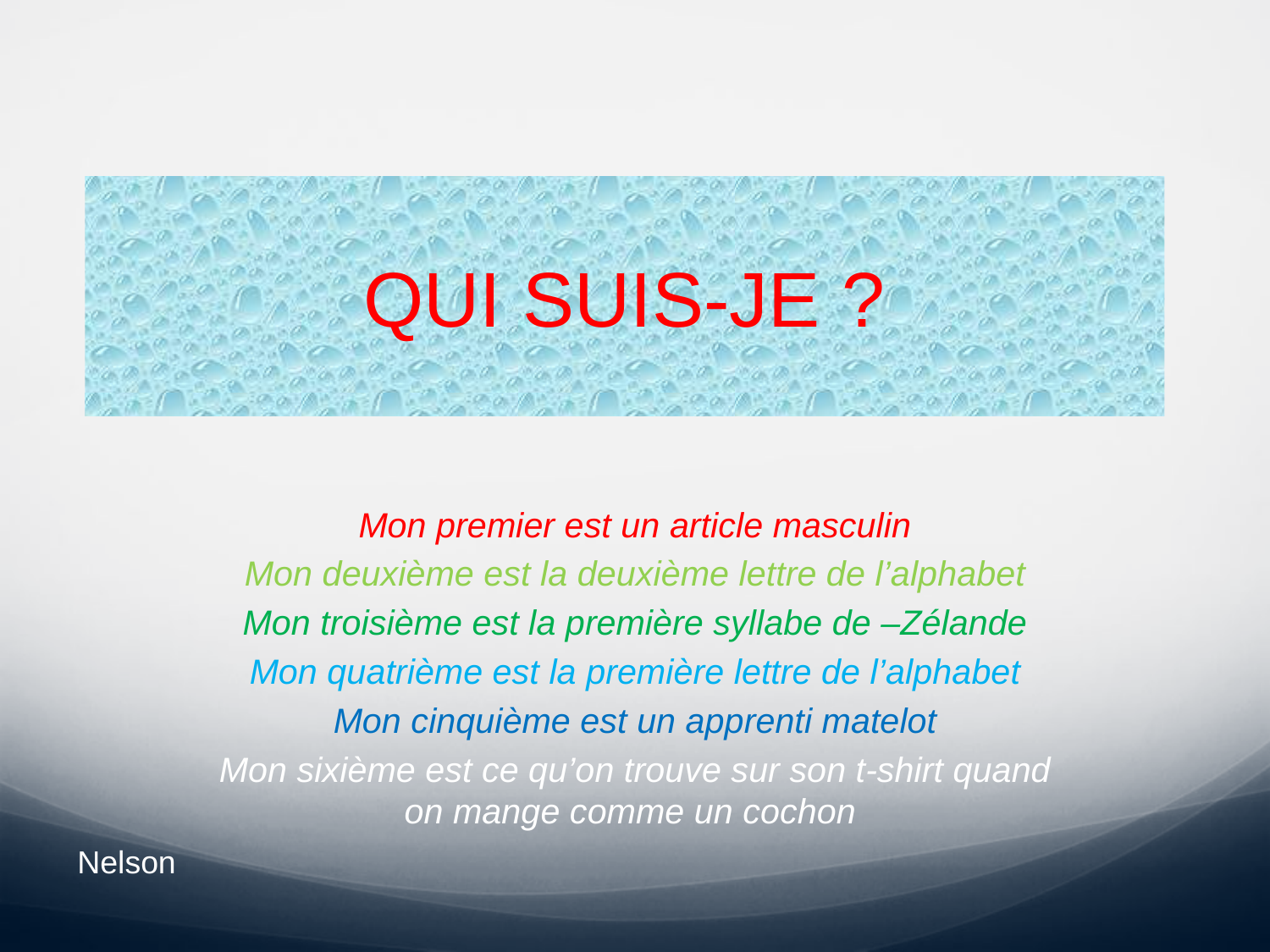

# QUI SUIS-JE ?
Mon premier est un article masculin
Mon deuxième est la deuxième lettre de l’alphabet
Mon troisième est la première syllabe de –Zélande
Mon quatrième est la première lettre de l’alphabet
Mon cinquième est un apprenti matelot
Mon sixième est ce qu’on trouve sur son t-shirt quand on mange comme un cochon

Nelson